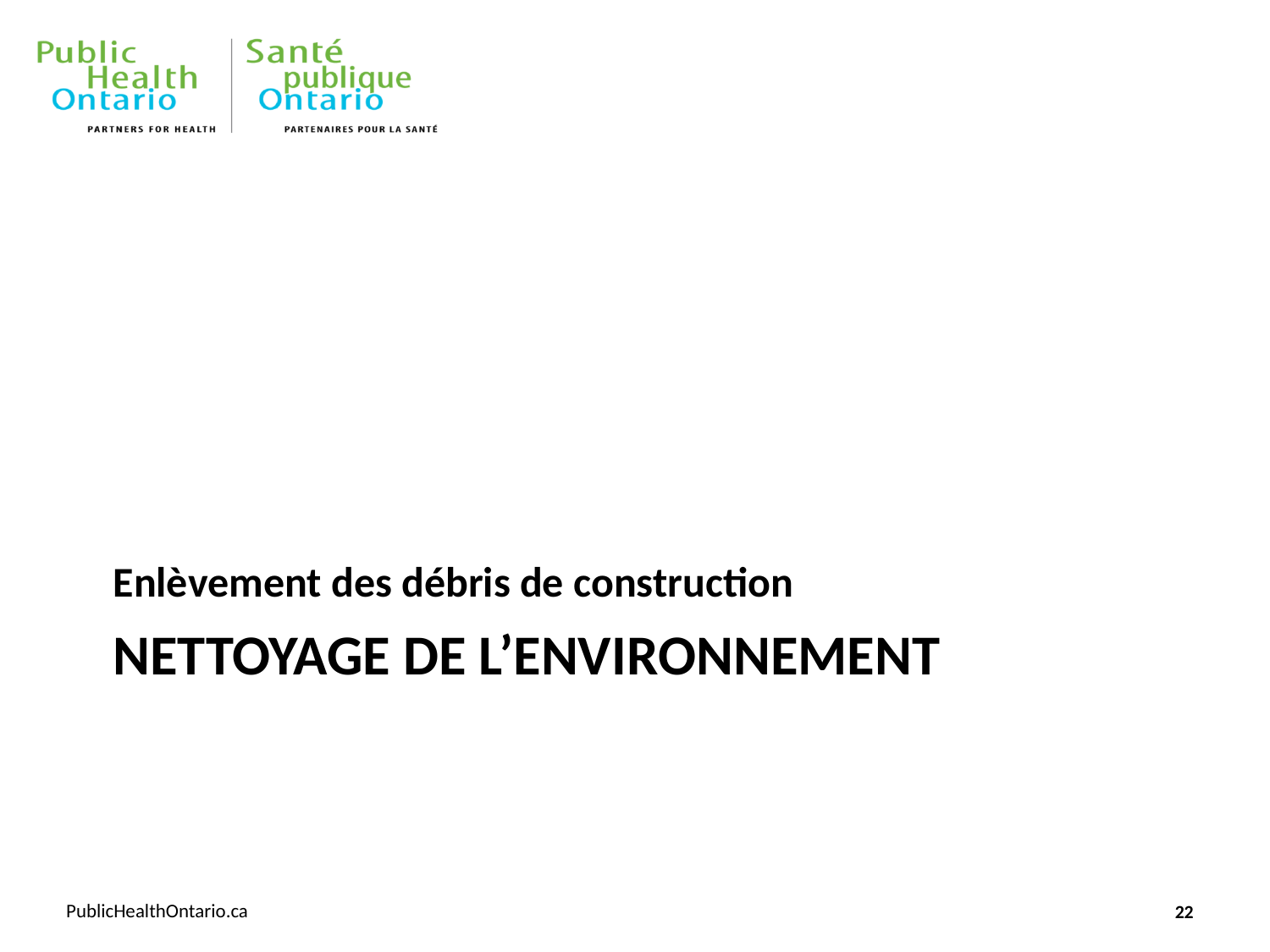

Enlèvement des débris de construction
# NETTOYAGE DE L’ENVIRONNEMENT
22